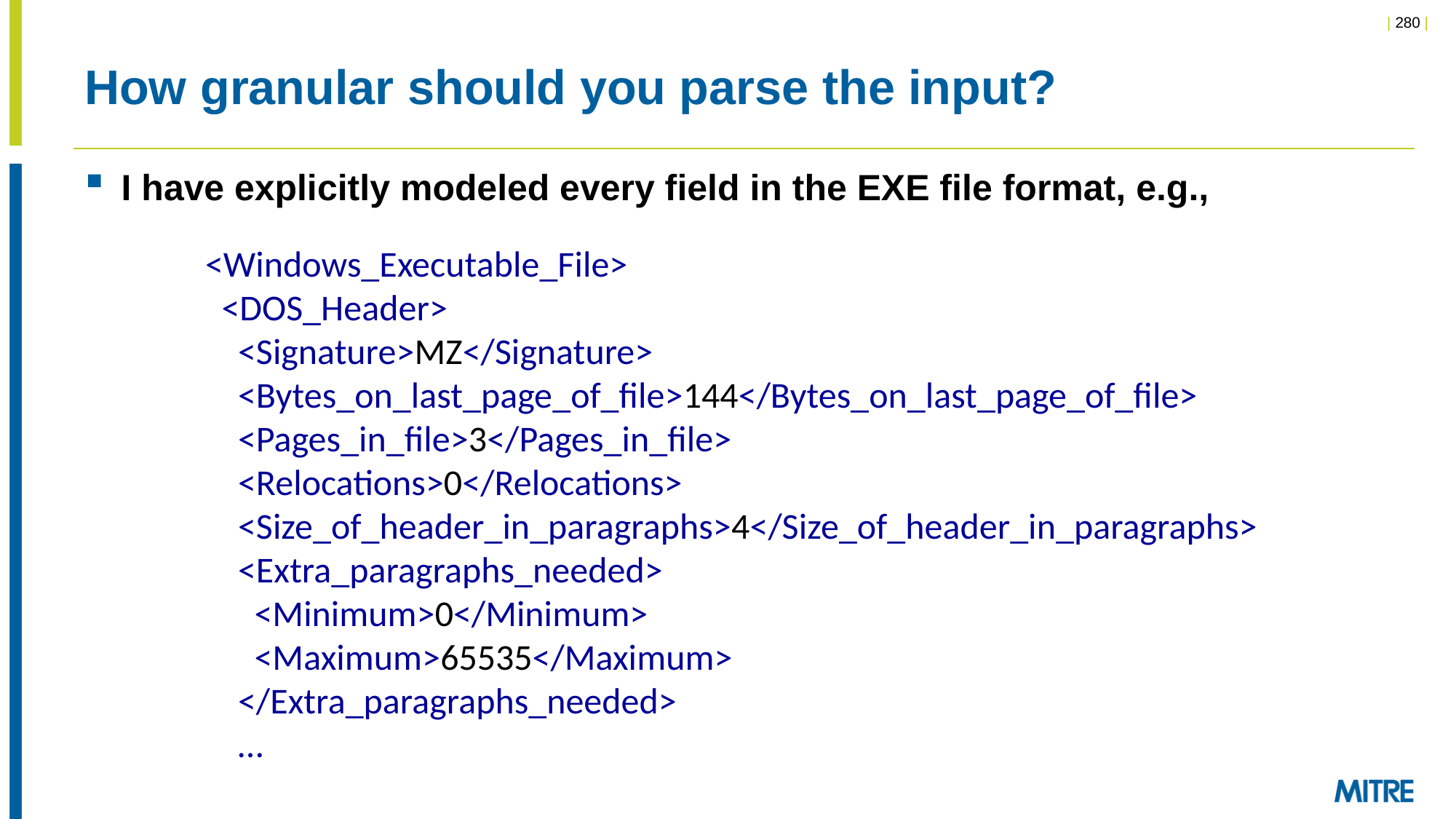

# How granular should you parse the input?
I have explicitly modeled every field in the EXE file format, e.g.,
<Windows_Executable_File>
  <DOS_Header>
    <Signature>MZ</Signature>
    <Bytes_on_last_page_of_file>144</Bytes_on_last_page_of_file>
    <Pages_in_file>3</Pages_in_file>
    <Relocations>0</Relocations>
    <Size_of_header_in_paragraphs>4</Size_of_header_in_paragraphs>
    <Extra_paragraphs_needed>
      <Minimum>0</Minimum>
      <Maximum>65535</Maximum>
    </Extra_paragraphs_needed>
    …